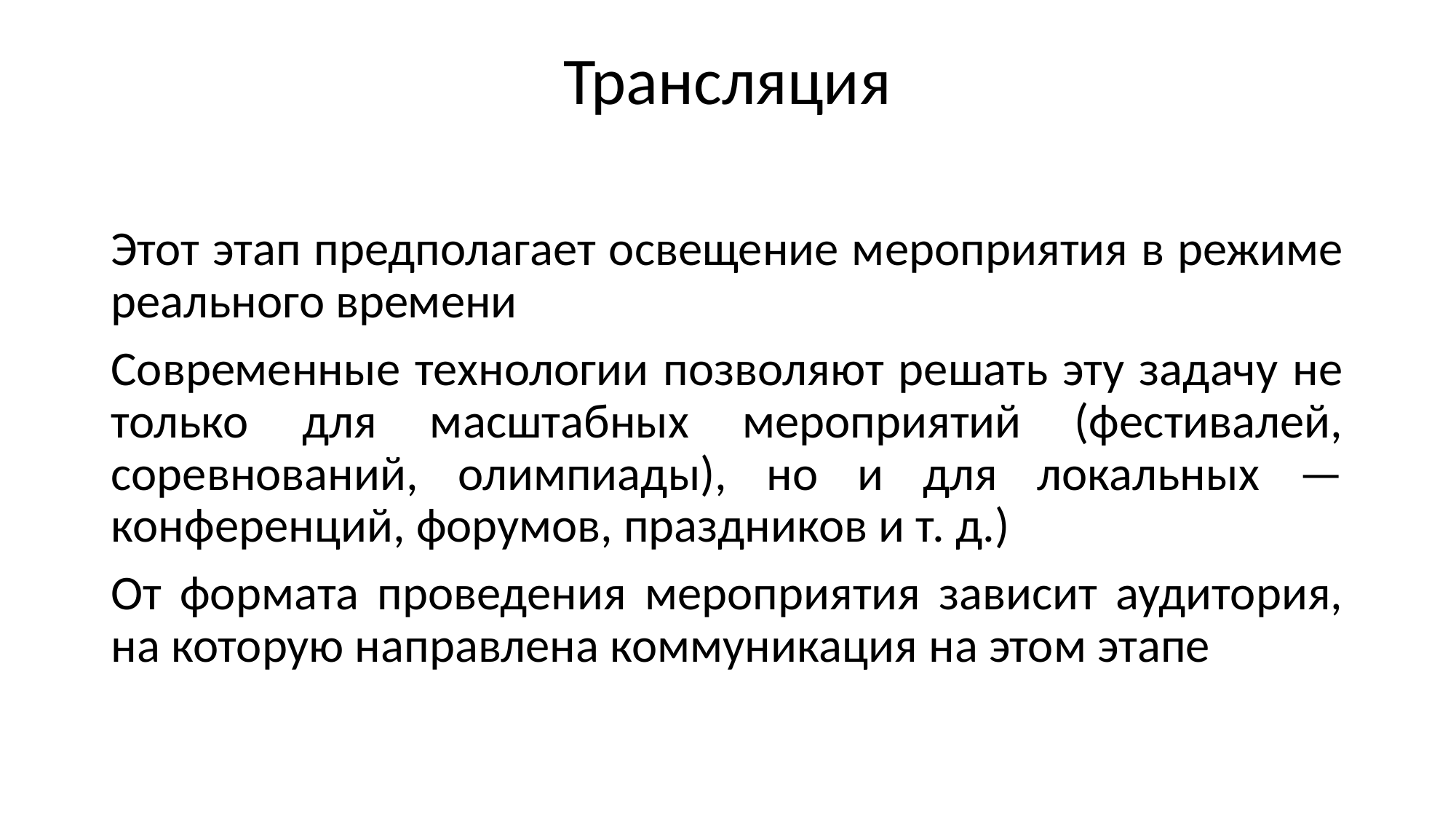

# Трансляция
Этот этап предполагает освещение мероприятия в режиме реального времени
Современные технологии позволяют решать эту задачу не только для масштабных мероприятий (фестивалей, соревнований, олимпиады), но и для локальных — конференций, форумов, праздников и т. д.)
От формата проведения мероприятия зависит аудитория, на которую направлена коммуникация на этом этапе